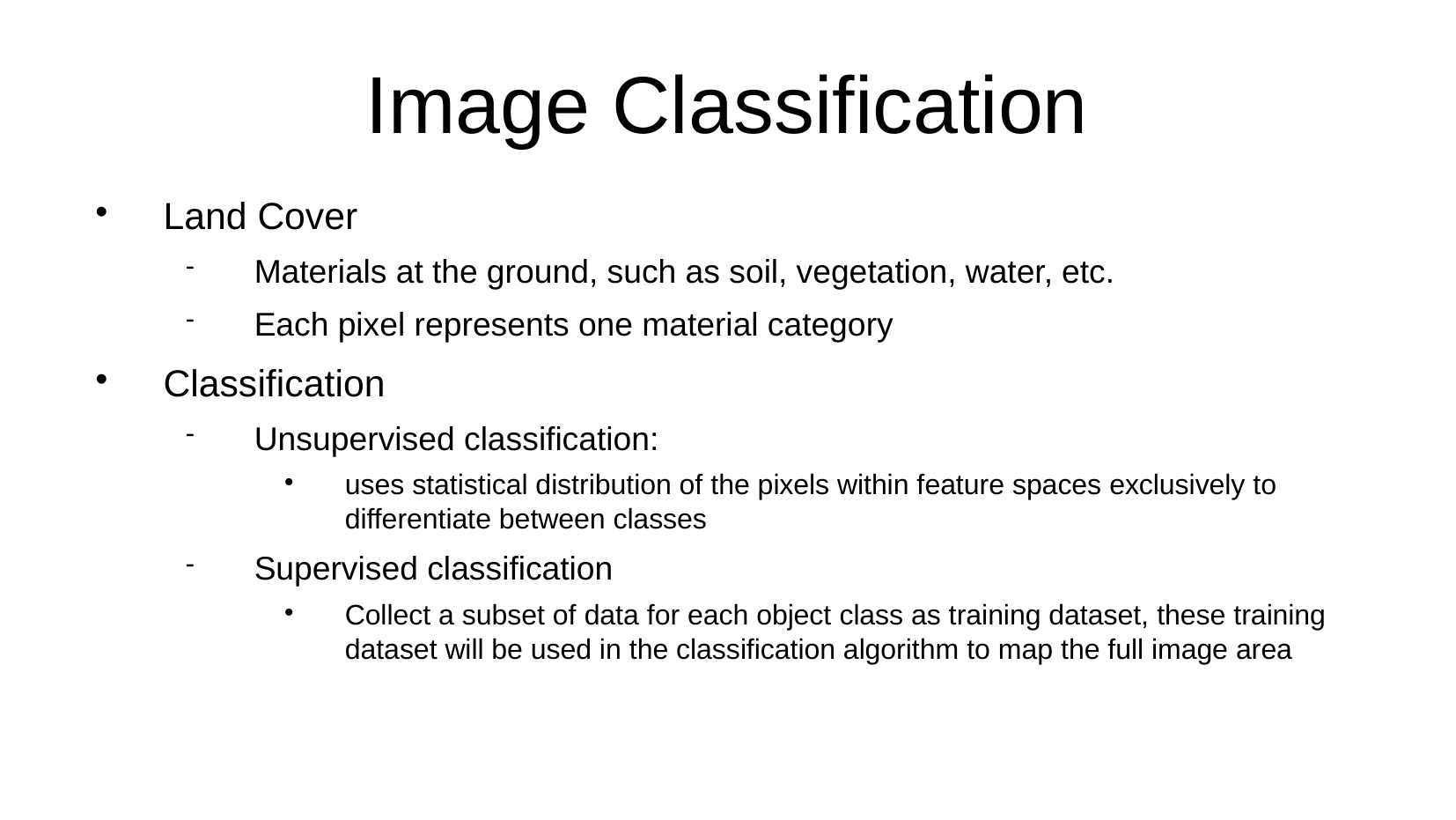

Image Classification
Land Cover
Materials at the ground, such as soil, vegetation, water, etc.
Each pixel represents one material category
Classification
Unsupervised classification:
uses statistical distribution of the pixels within feature spaces exclusively to differentiate between classes
Supervised classification
Collect a subset of data for each object class as training dataset, these training dataset will be used in the classification algorithm to map the full image area